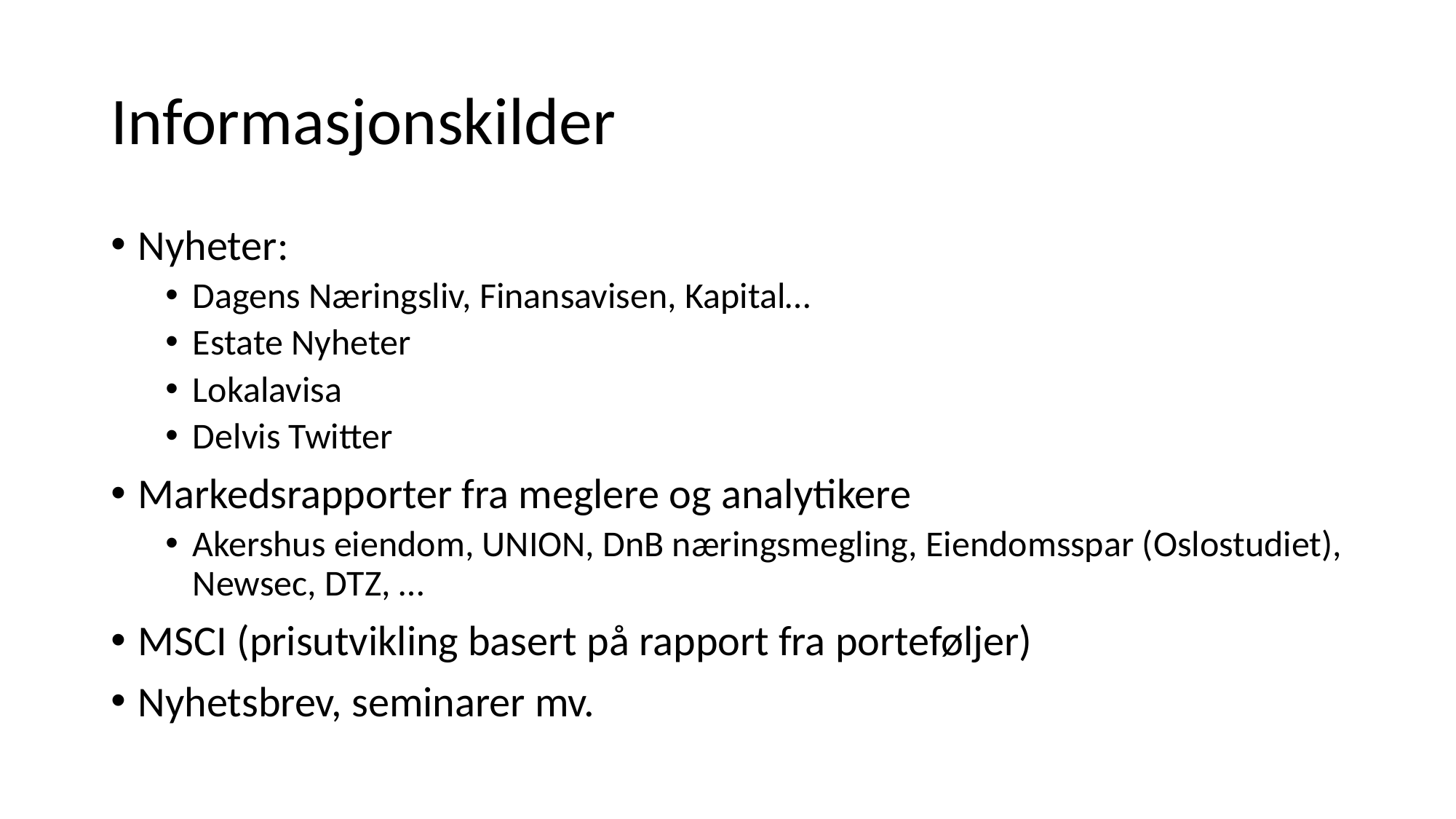

# Informasjonskilder
Nyheter:
Dagens Næringsliv, Finansavisen, Kapital…
Estate Nyheter
Lokalavisa
Delvis Twitter
Markedsrapporter fra meglere og analytikere
Akershus eiendom, UNION, DnB næringsmegling, Eiendomsspar (Oslostudiet), Newsec, DTZ, …
MSCI (prisutvikling basert på rapport fra porteføljer)
Nyhetsbrev, seminarer mv.